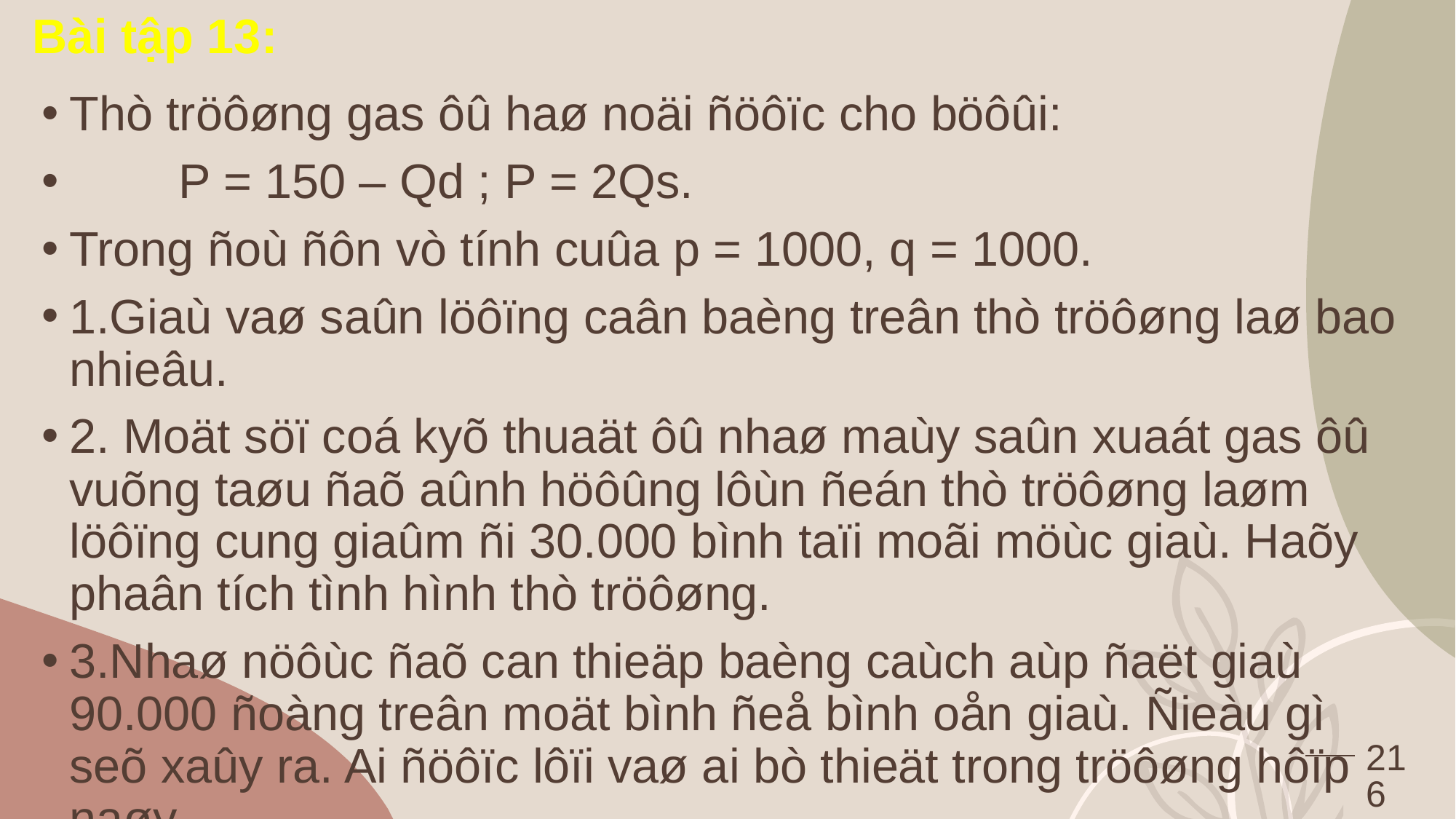

Bài tập 13:
Thò tröôøng gas ôû haø noäi ñöôïc cho böôûi:
	P = 150 – Qd ; P = 2Qs.
Trong ñoù ñôn vò tính cuûa p = 1000, q = 1000.
1.Giaù vaø saûn löôïng caân baèng treân thò tröôøng laø bao nhieâu.
2. Moät söï coá kyõ thuaät ôû nhaø maùy saûn xuaát gas ôû vuõng taøu ñaõ aûnh höôûng lôùn ñeán thò tröôøng laøm löôïng cung giaûm ñi 30.000 bình taïi moãi möùc giaù. Haõy phaân tích tình hình thò tröôøng.
3.Nhaø nöôùc ñaõ can thieäp baèng caùch aùp ñaët giaù 90.000 ñoàng treân moät bình ñeå bình oån giaù. Ñieàu gì seõ xaûy ra. Ai ñöôïc lôïi vaø ai bò thieät trong tröôøng hôïp naøy.
4.Muoán giöõ cho giaù gas ôû möùc 90.000 moät bình, nhaø nöôùc coù theå coù bieän phaùp naøo khaùc.
216